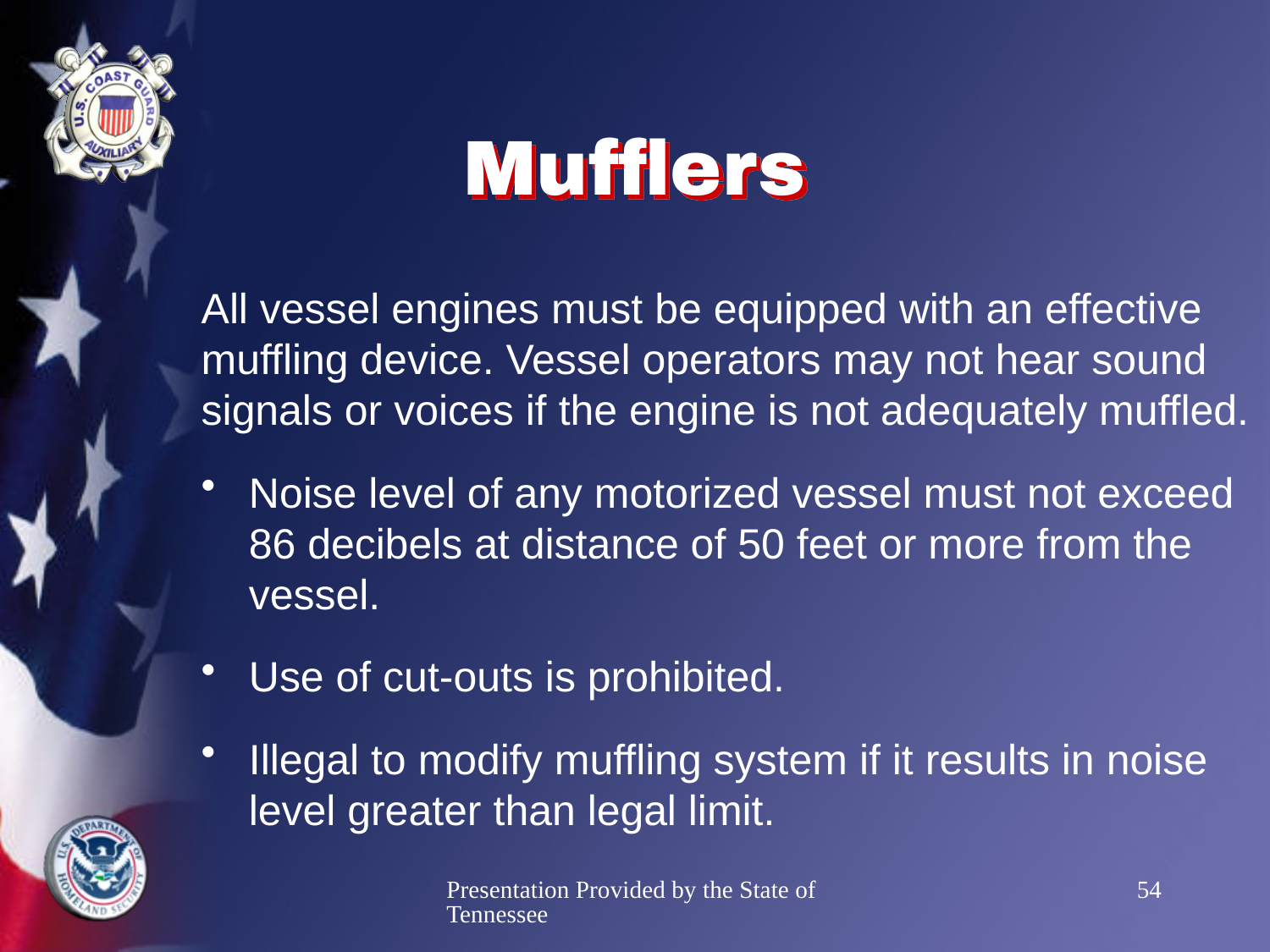

# Mufflers
All vessel engines must be equipped with an effective muffling device. Vessel operators may not hear sound signals or voices if the engine is not adequately muffled.
Noise level of any motorized vessel must not exceed 86 decibels at distance of 50 feet or more from the vessel.
Use of cut-outs is prohibited.
Illegal to modify muffling system if it results in noise level greater than legal limit.

Presentation Provided by the State of Tennessee
54